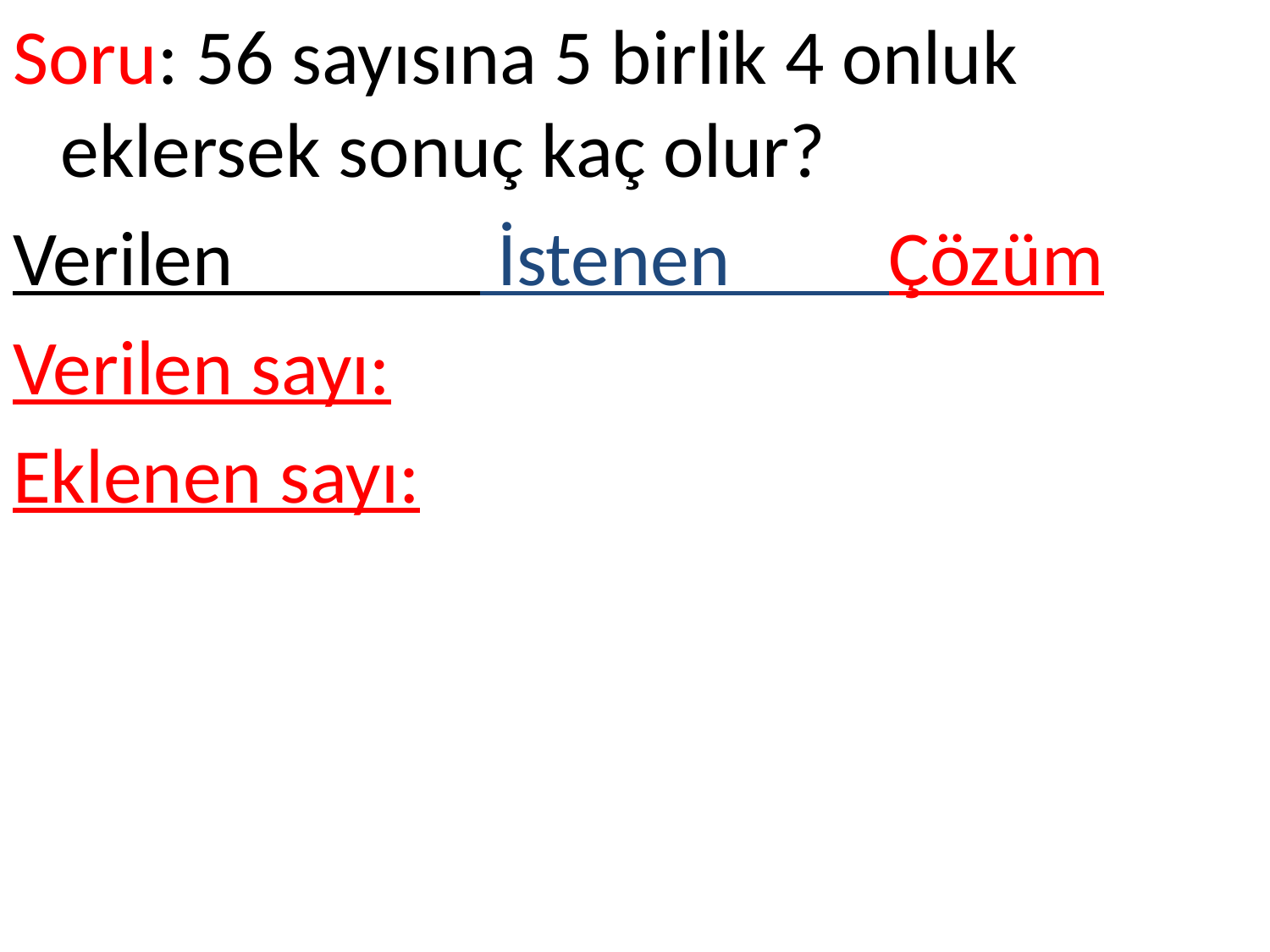

Soru: 56 sayısına 5 birlik 4 onluk eklersek sonuç kaç olur?
Verilen               İstenen         Çözüm
Verilen sayı:
Eklenen sayı: